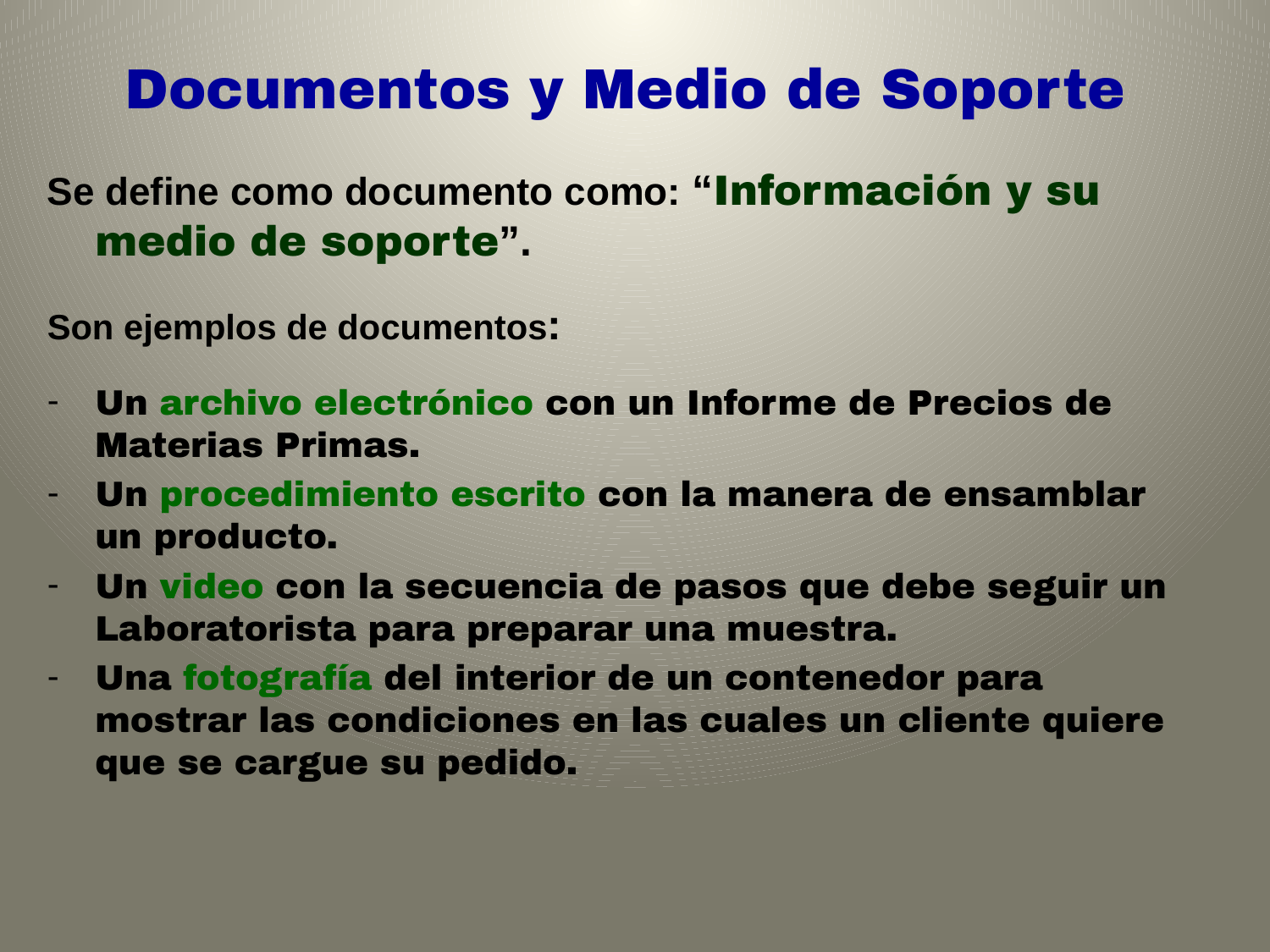

Documentos y Medio de Soporte
Se define como documento como: “Información y su medio de soporte”.

Son ejemplos de documentos:

Un archivo electrónico con un Informe de Precios de Materias Primas.
Un procedimiento escrito con la manera de ensamblar un producto.
Un video con la secuencia de pasos que debe seguir un Laboratorista para preparar una muestra.
Una fotografía del interior de un contenedor para mostrar las condiciones en las cuales un cliente quiere que se cargue su pedido.